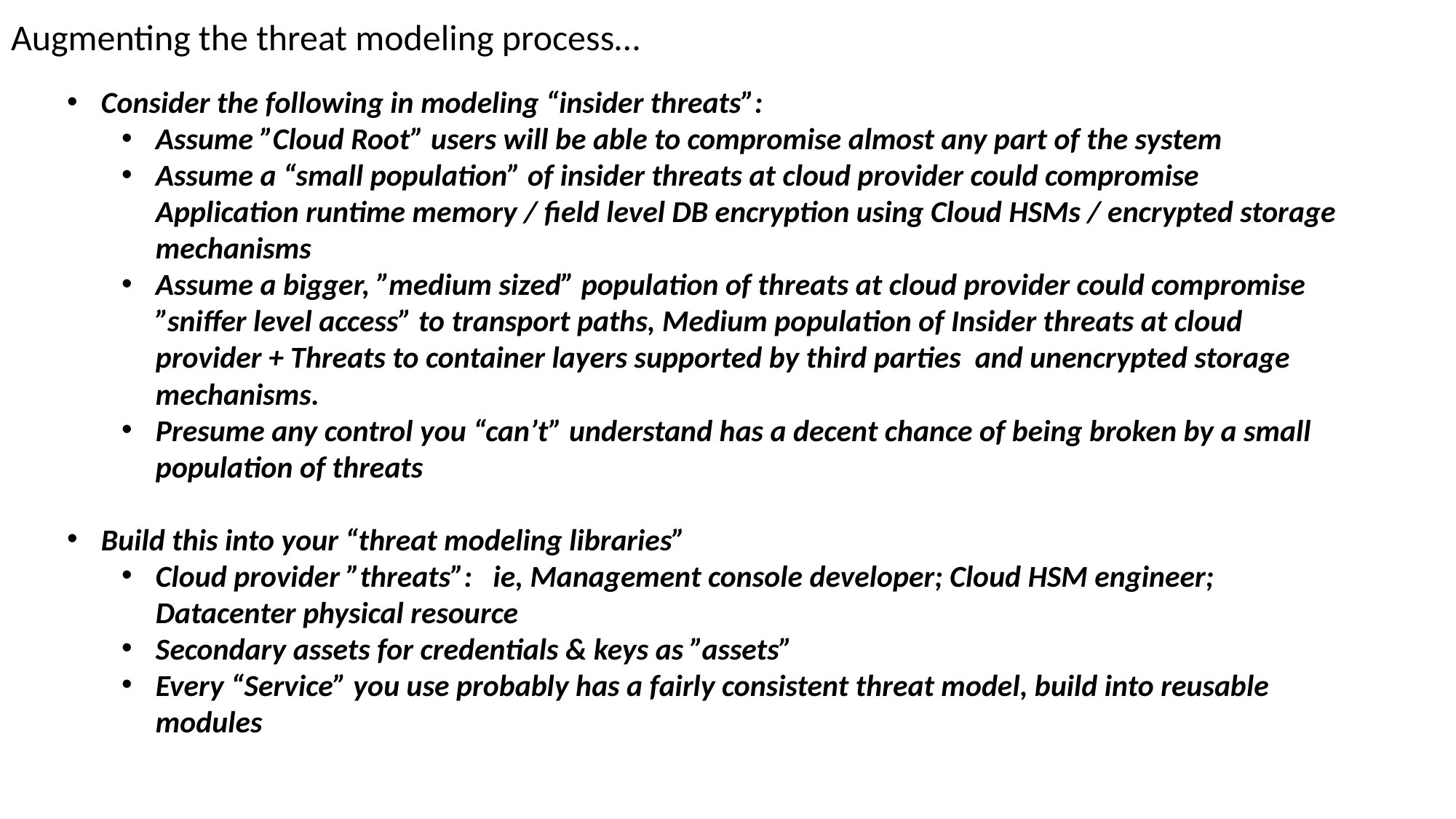

# Augmenting the threat modeling process…
Consider the following in modeling “insider threats”:
Assume ”Cloud Root” users will be able to compromise almost any part of the system
Assume a “small population” of insider threats at cloud provider could compromise Application runtime memory / field level DB encryption using Cloud HSMs / encrypted storage mechanisms
Assume a bigger, ”medium sized” population of threats at cloud provider could compromise ”sniffer level access” to transport paths, Medium population of Insider threats at cloud provider + Threats to container layers supported by third parties  and unencrypted storage mechanisms.
Presume any control you “can’t” understand has a decent chance of being broken by a small population of threats

Build this into your “threat modeling libraries”
Cloud provider ”threats”:   ie, Management console developer; Cloud HSM engineer; Datacenter physical resource
Secondary assets for credentials & keys as ”assets”
Every “Service” you use probably has a fairly consistent threat model, build into reusable modules